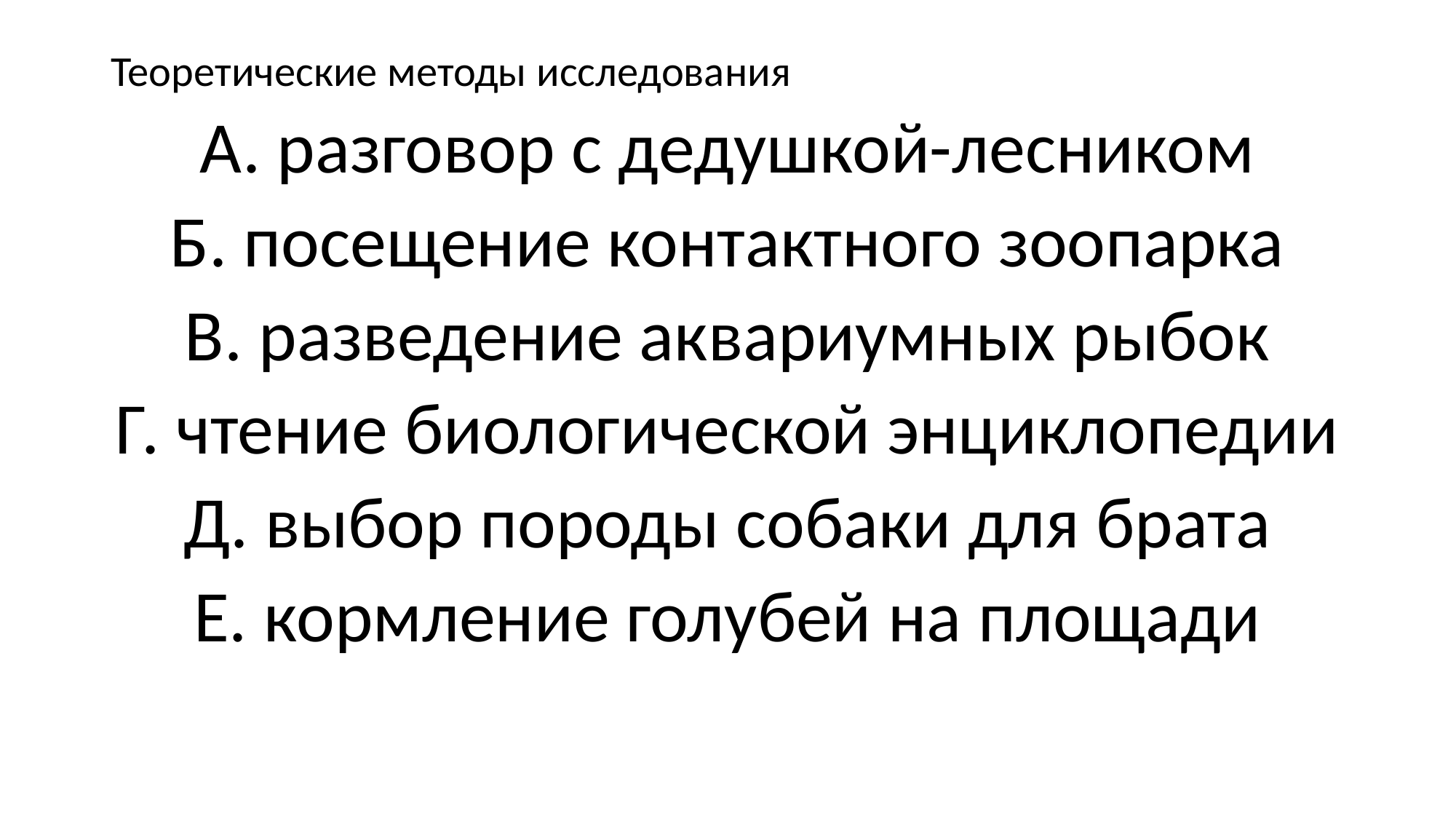

# Теоретические методы исследования
А. разговор с дедушкой-лесником
Б. посещение контактного зоопарка
В. разведение аквариумных рыбок
Г. чтение биологической энциклопедии
Д. выбор породы собаки для брата
Е. кормление голубей на площади